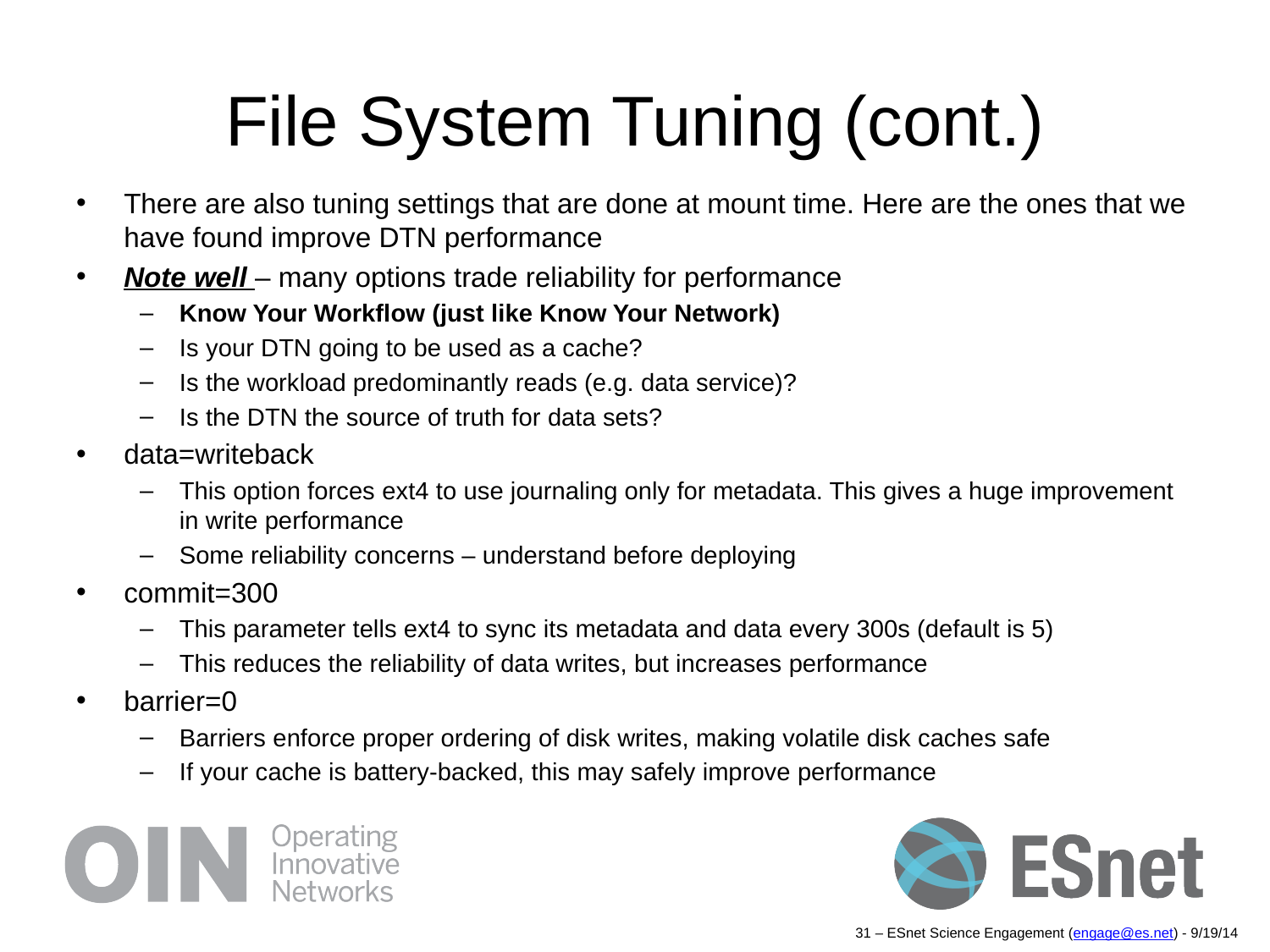

# File System Tuning (cont.)
There are also tuning settings that are done at mount time. Here are the ones that we have found improve DTN performance
Note well – many options trade reliability for performance
Know Your Workflow (just like Know Your Network)
Is your DTN going to be used as a cache?
Is the workload predominantly reads (e.g. data service)?
Is the DTN the source of truth for data sets?
data=writeback
This option forces ext4 to use journaling only for metadata. This gives a huge improvement in write performance
Some reliability concerns – understand before deploying
commit=300
This parameter tells ext4 to sync its metadata and data every 300s (default is 5)
This reduces the reliability of data writes, but increases performance
barrier=0
Barriers enforce proper ordering of disk writes, making volatile disk caches safe
If your cache is battery-backed, this may safely improve performance
31 – ESnet Science Engagement (engage@es.net) - 9/19/14